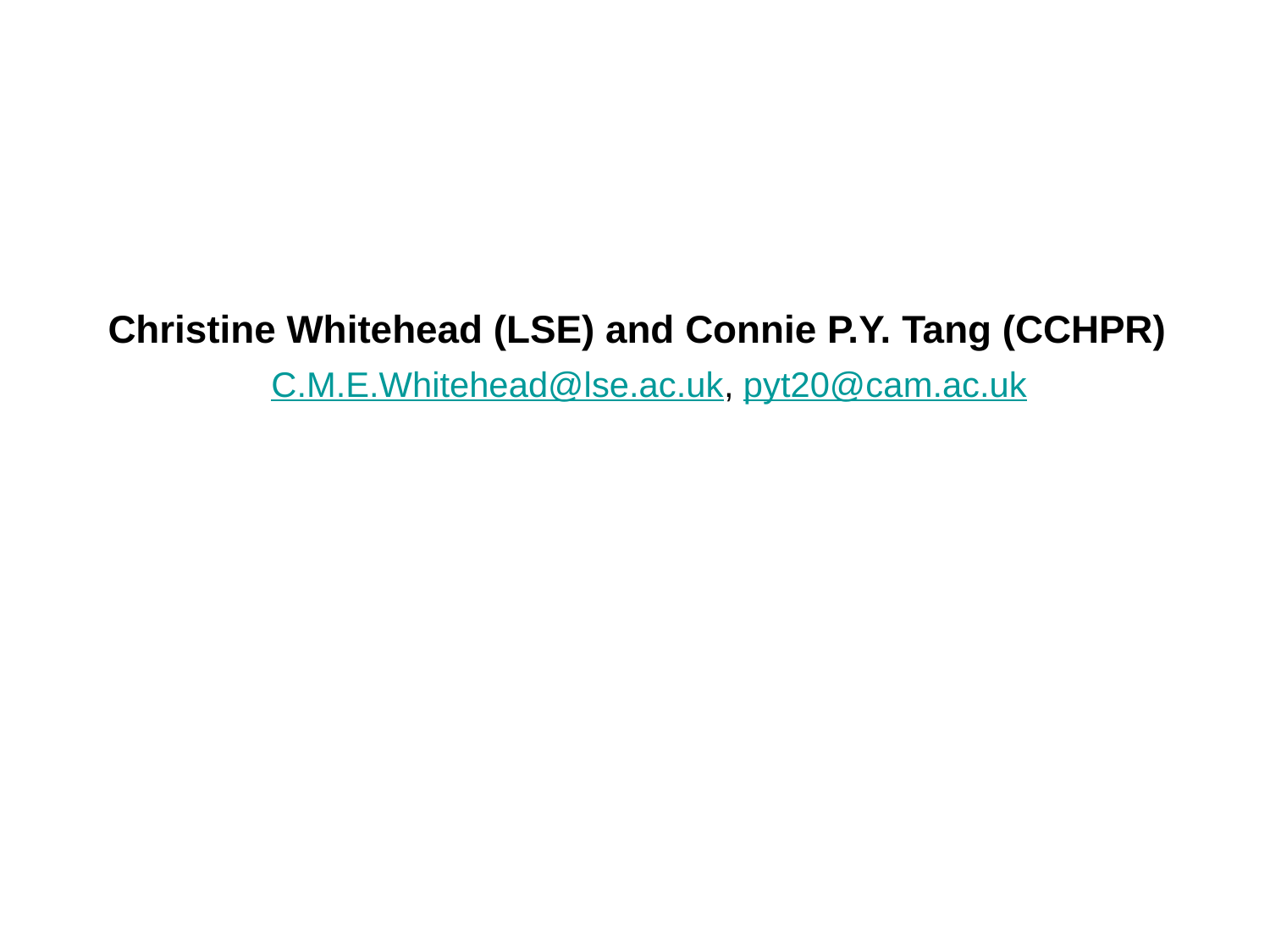

Christine Whitehead (LSE) and Connie P.Y. Tang (CCHPR)
		C.M.E.Whitehead@lse.ac.uk, pyt20@cam.ac.uk